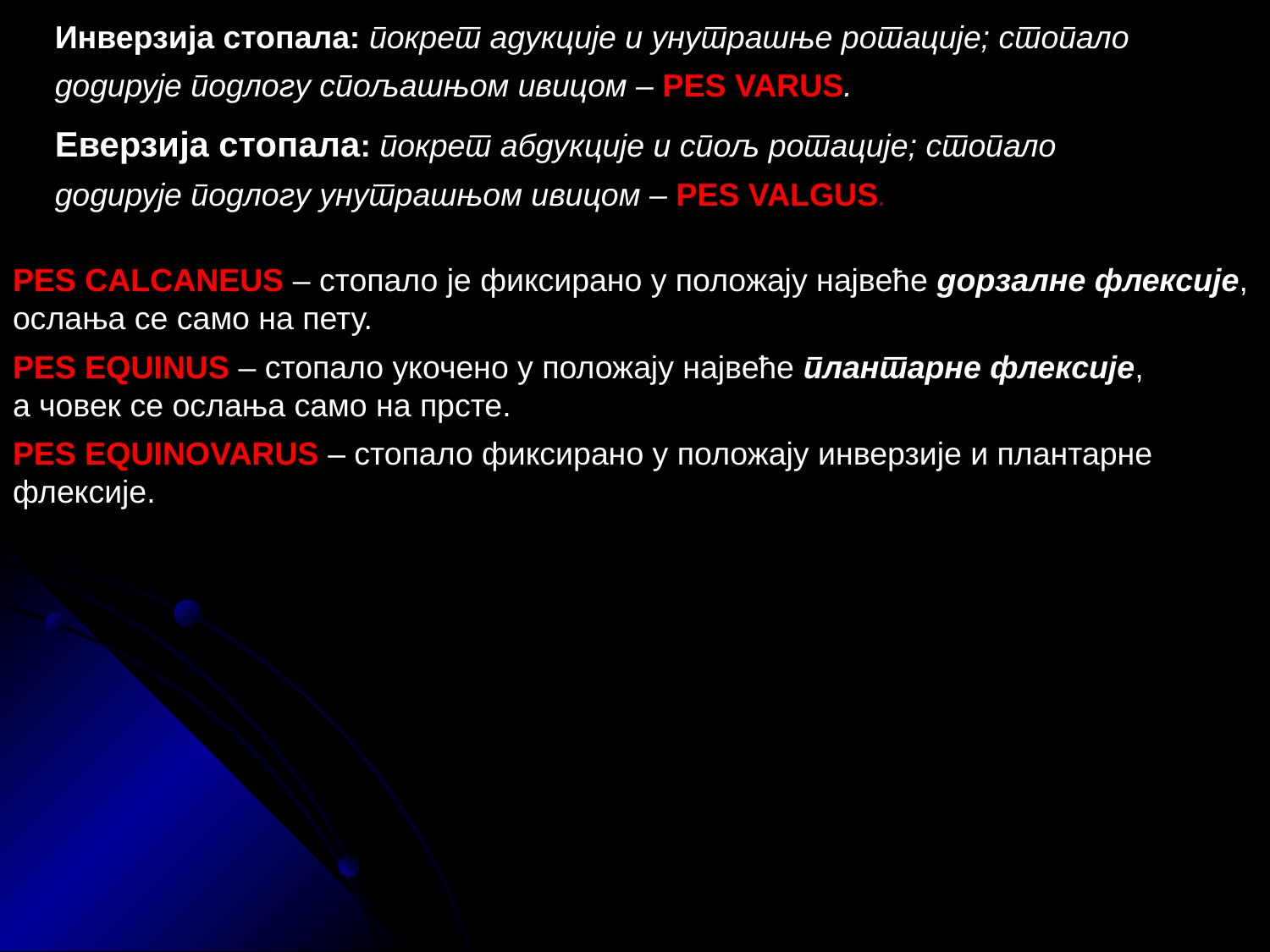

Инверзија стопала: покрет адукције и унутрашње ротације; стопало
додирује подлогу спољашњом ивицом – PES VARUS.
Еверзија стопала: покрет абдукције и спољ ротације; стопало
додирује подлогу унутрашњом ивицом – PES VALGUS.

PES CALCANEUS – стопало је фиксирано у положају највеће дорзалне флексије, ослања се само на пету.
PES EQUINUS – стопало укочено у положају највеће плантарне флексије,
a човек се ослања само на прсте.
PES EQUINOVARUS – стопало фиксирано у положају инверзије и плантарне
флексије.